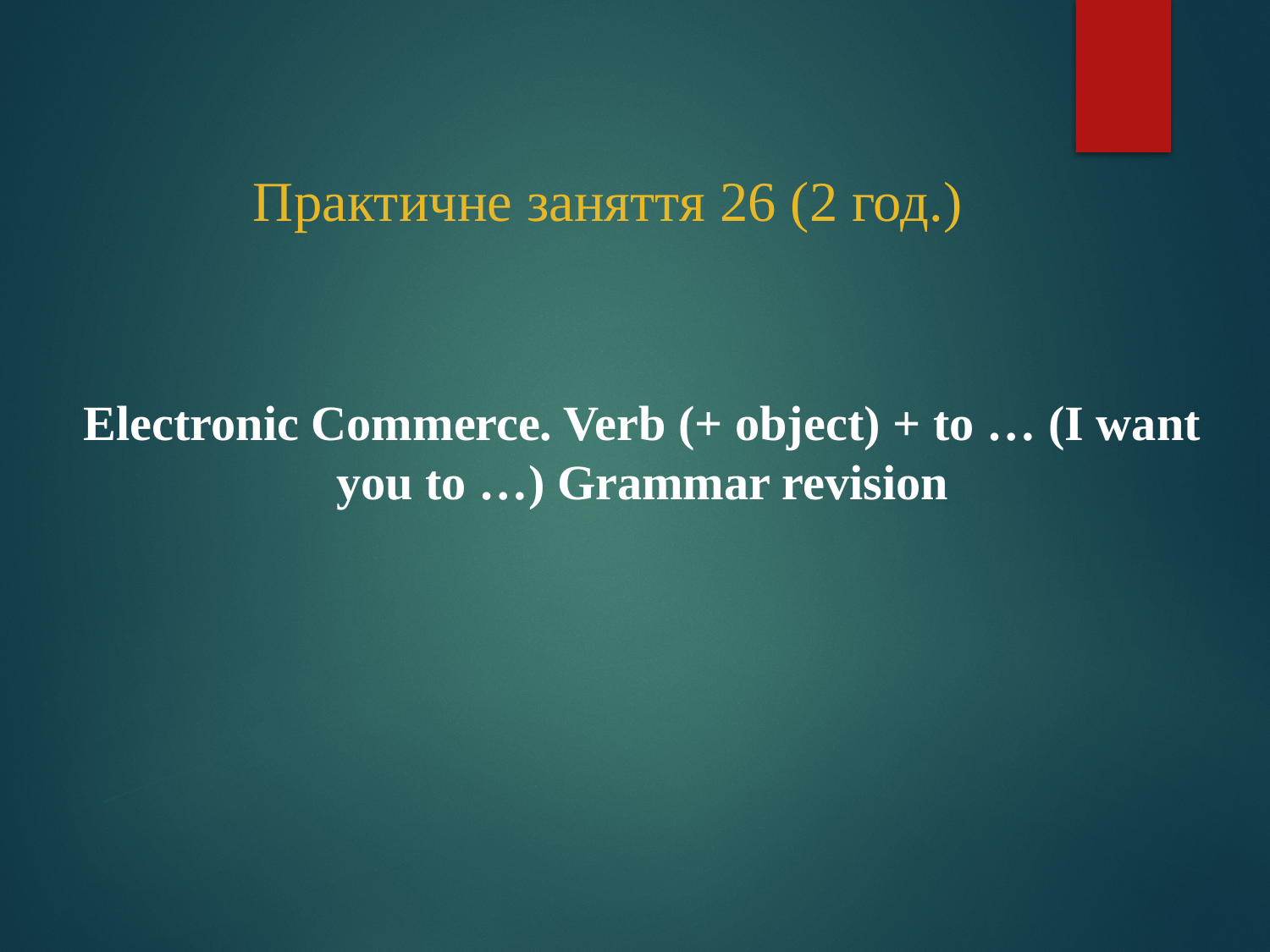

# Практичне заняття 26 (2 год.)
Electronic Commerce. Verb (+ object) + to … (I want you to …) Grammar revision